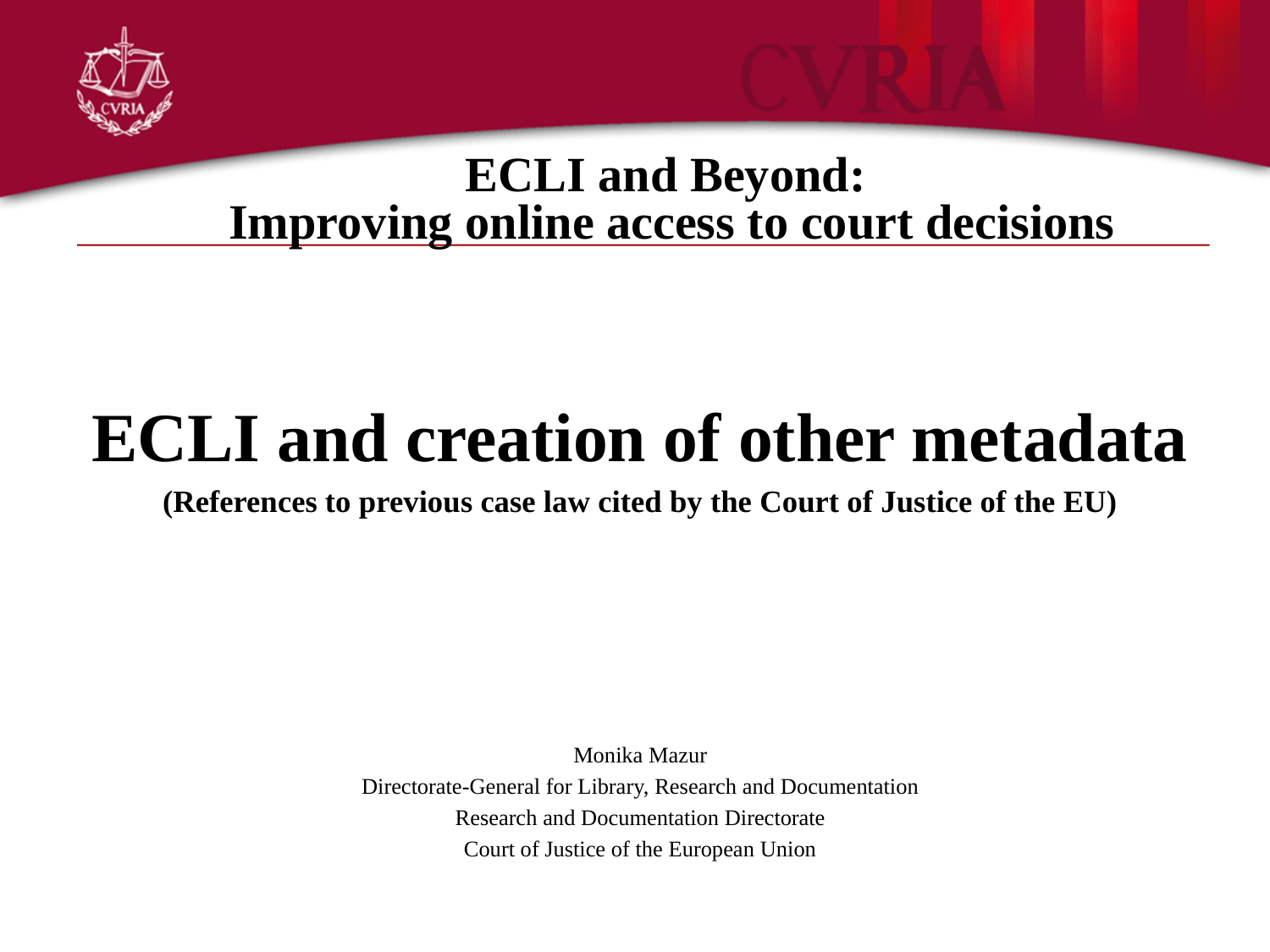

# ECLI and Beyond: Improving online access to court decisions

ECLI and creation of other metadata
(References to previous case law cited by the Court of Justice of the EU)

Monika Mazur
Directorate-General for Library, Research and Documentation
Research and Documentation Directorate
Court of Justice of the European Union